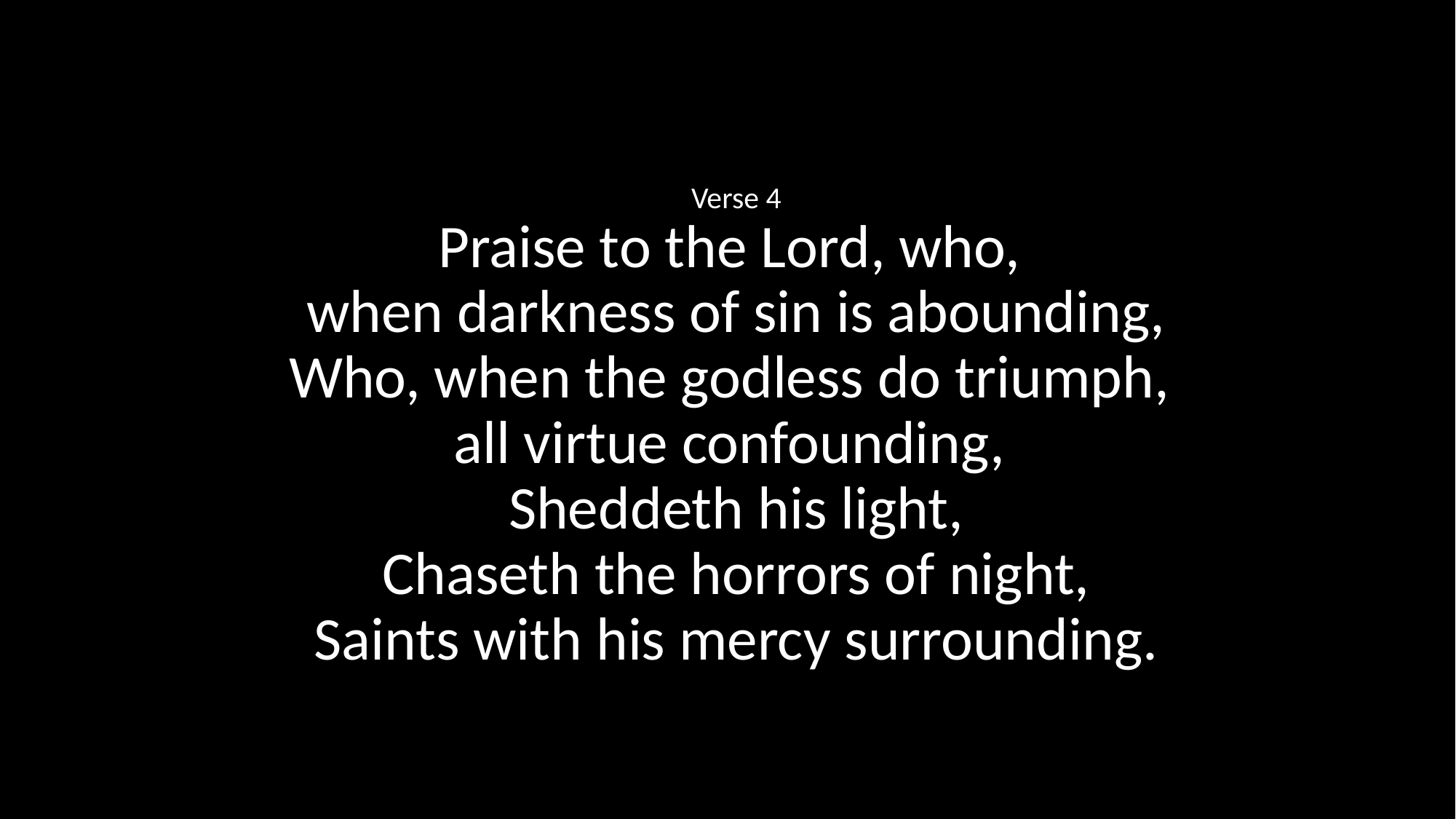

Verse 4
Praise to the Lord, who,
when darkness of sin is abounding,
Who, when the godless do triumph,
all virtue confounding,
Sheddeth his light,
Chaseth the horrors of night,
Saints with his mercy surrounding.